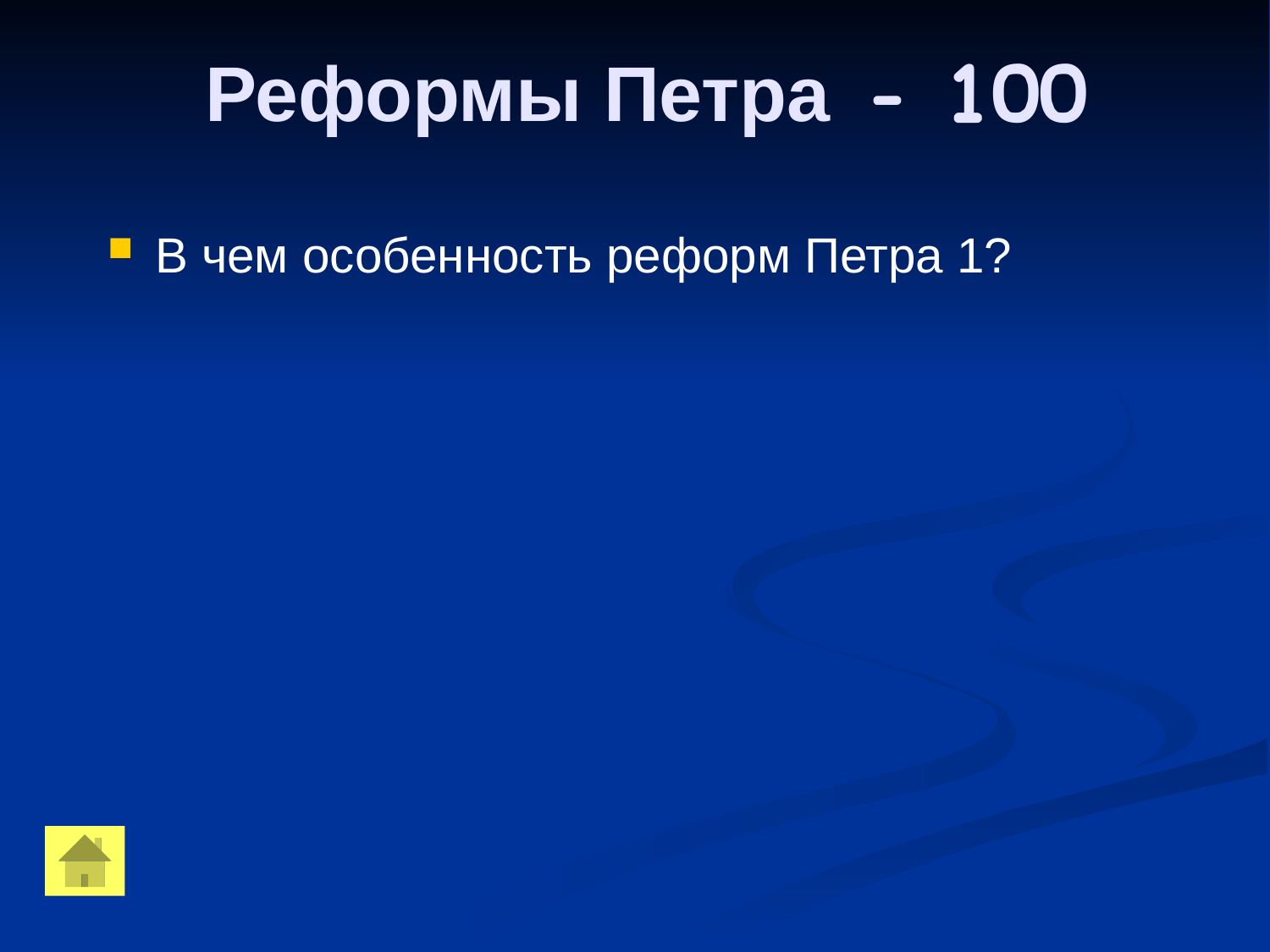

Реформы Петра - 100
В чем особенность реформ Петра 1?